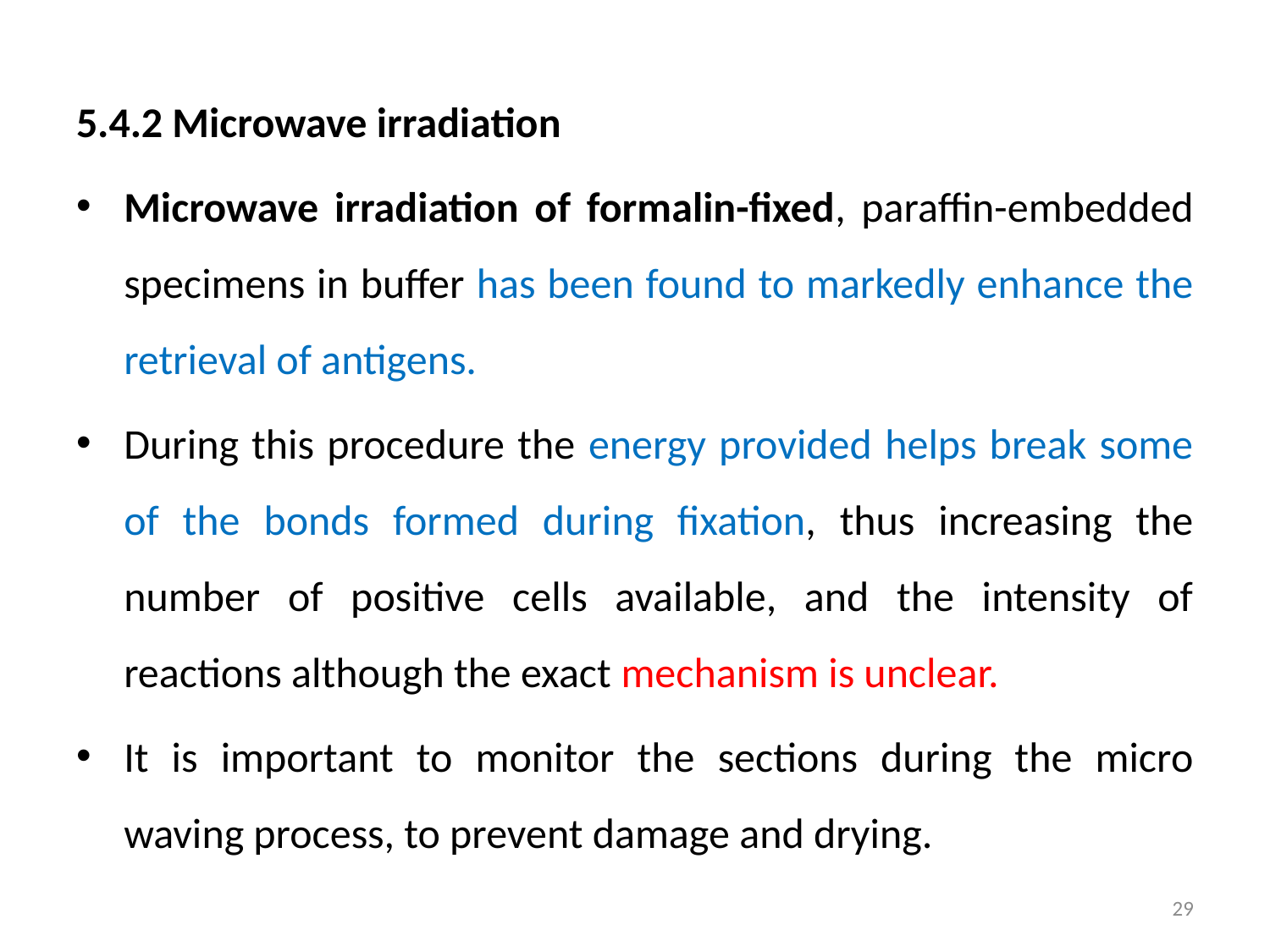

5.4.2 Microwave irradiation
Microwave irradiation of formalin-fixed, paraffin-embedded specimens in buffer has been found to markedly enhance the retrieval of antigens.
During this procedure the energy provided helps break some of the bonds formed during fixation, thus increasing the number of positive cells available, and the intensity of reactions although the exact mechanism is unclear.
It is important to monitor the sections during the micro waving process, to prevent damage and drying.
29